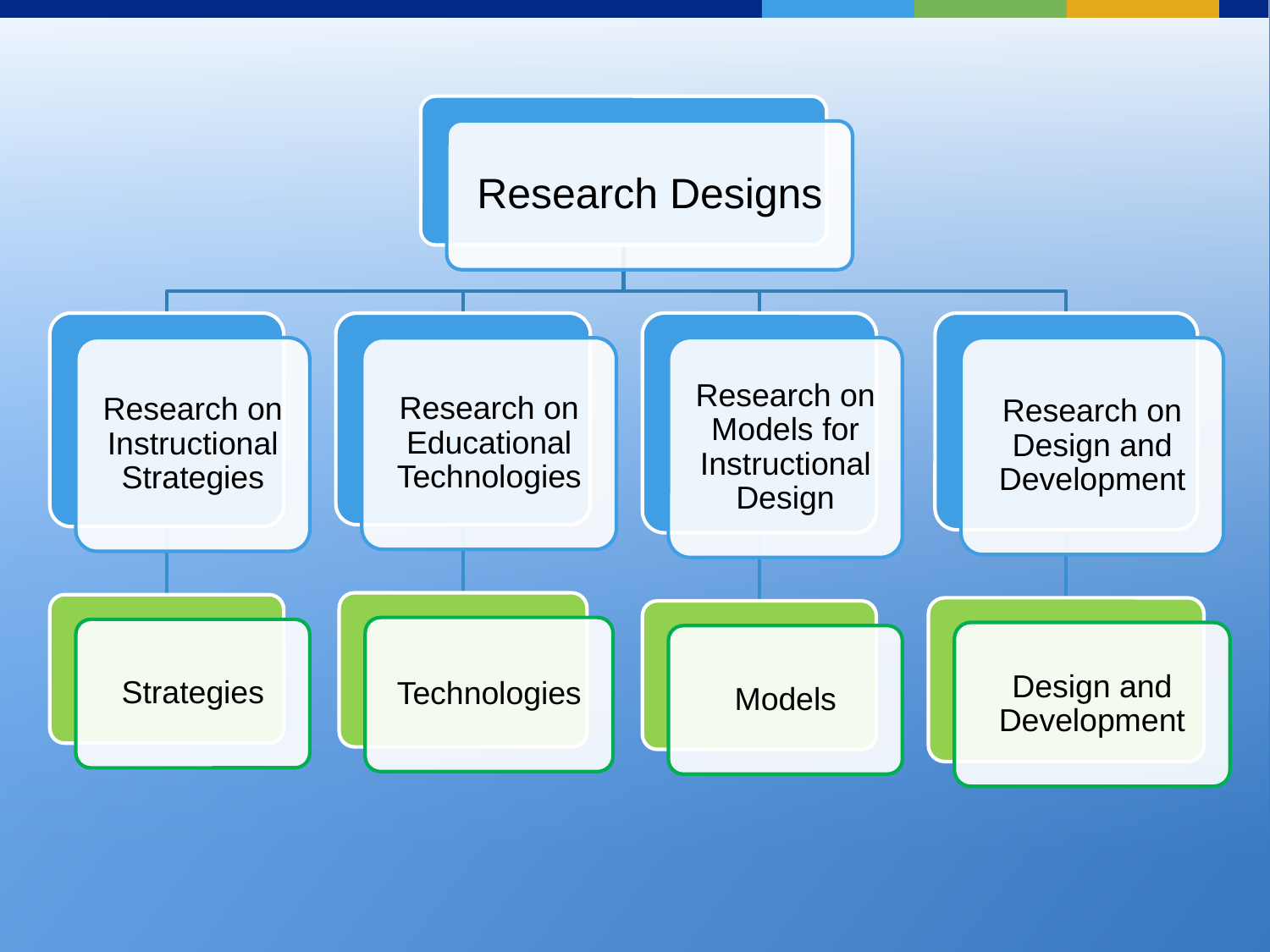

Research Designs
Research on Instructional Strategies
Strategies
Research on Educational Technologies
Technologies
Research on Models for Instructional Design
Models
Research on Design and Development
Design and Development